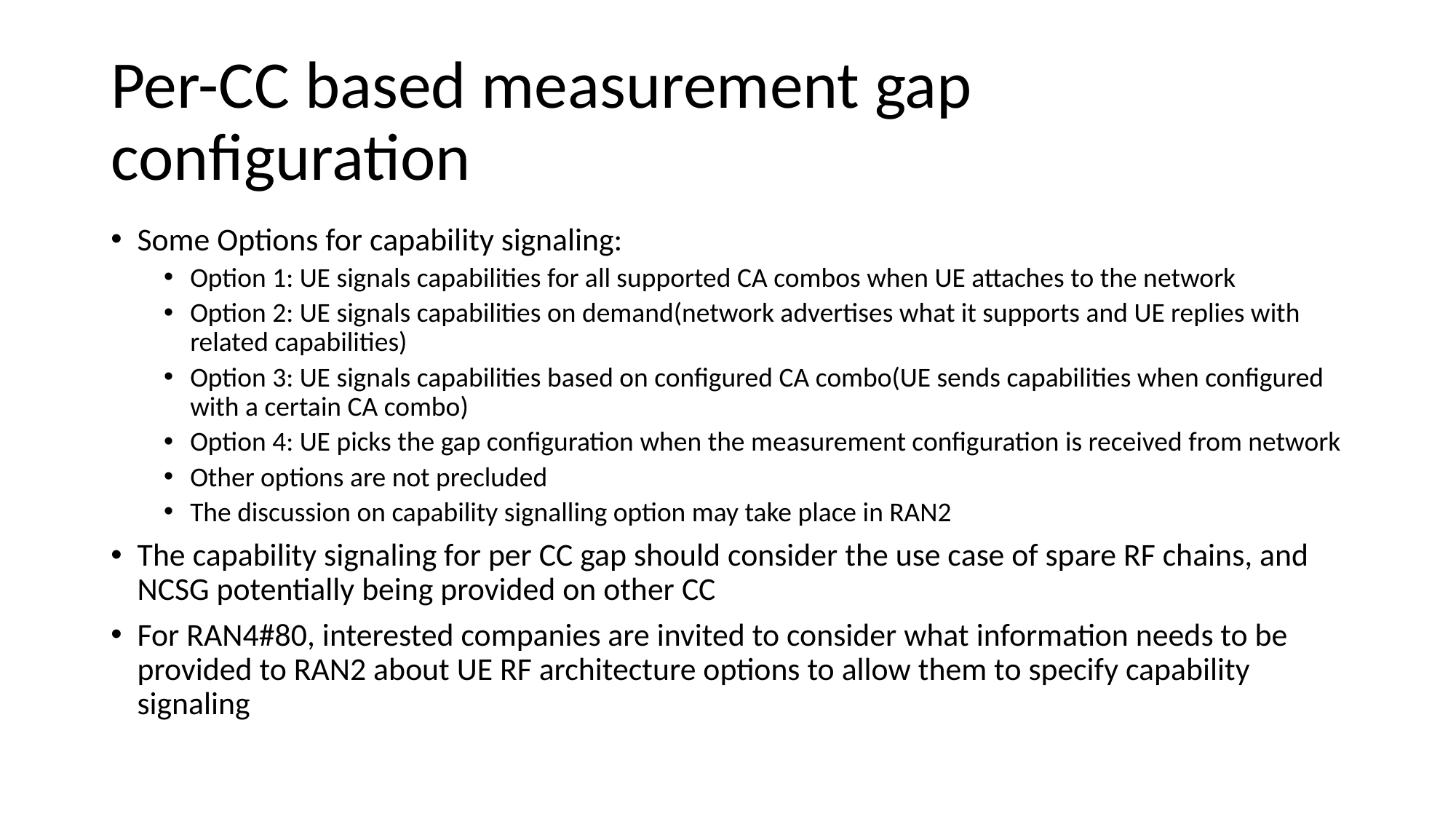

# Per-CC based measurement gap configuration
Some Options for capability signaling:
Option 1: UE signals capabilities for all supported CA combos when UE attaches to the network
Option 2: UE signals capabilities on demand(network advertises what it supports and UE replies with related capabilities)
Option 3: UE signals capabilities based on configured CA combo(UE sends capabilities when configured with a certain CA combo)
Option 4: UE picks the gap configuration when the measurement configuration is received from network
Other options are not precluded
The discussion on capability signalling option may take place in RAN2
The capability signaling for per CC gap should consider the use case of spare RF chains, and NCSG potentially being provided on other CC
For RAN4#80, interested companies are invited to consider what information needs to be provided to RAN2 about UE RF architecture options to allow them to specify capability signaling